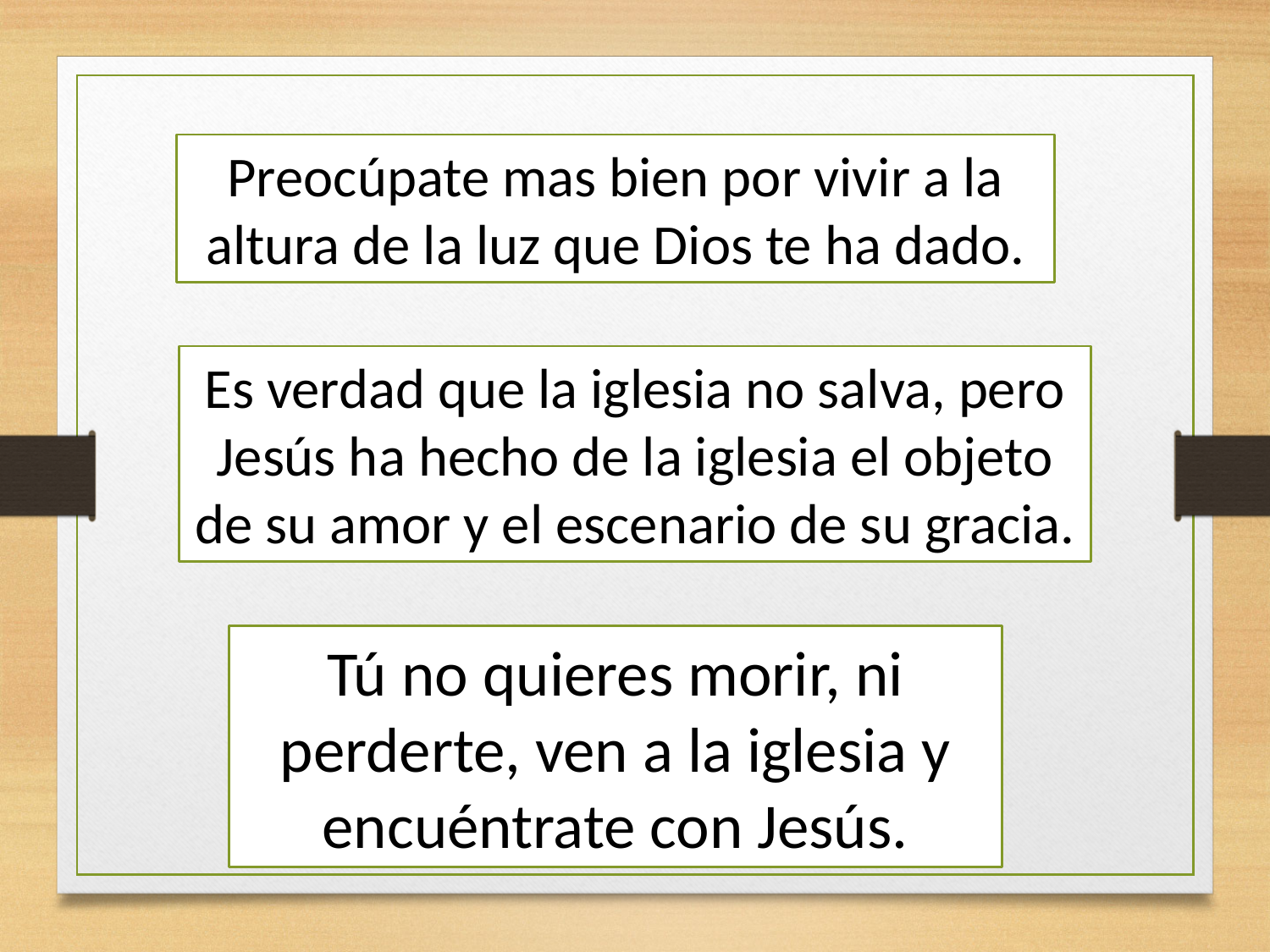

Preocúpate mas bien por vivir a la altura de la luz que Dios te ha dado.
Es verdad que la iglesia no salva, pero Jesús ha hecho de la iglesia el objeto de su amor y el escenario de su gracia.
Tú no quieres morir, ni perderte, ven a la iglesia y encuéntrate con Jesús.